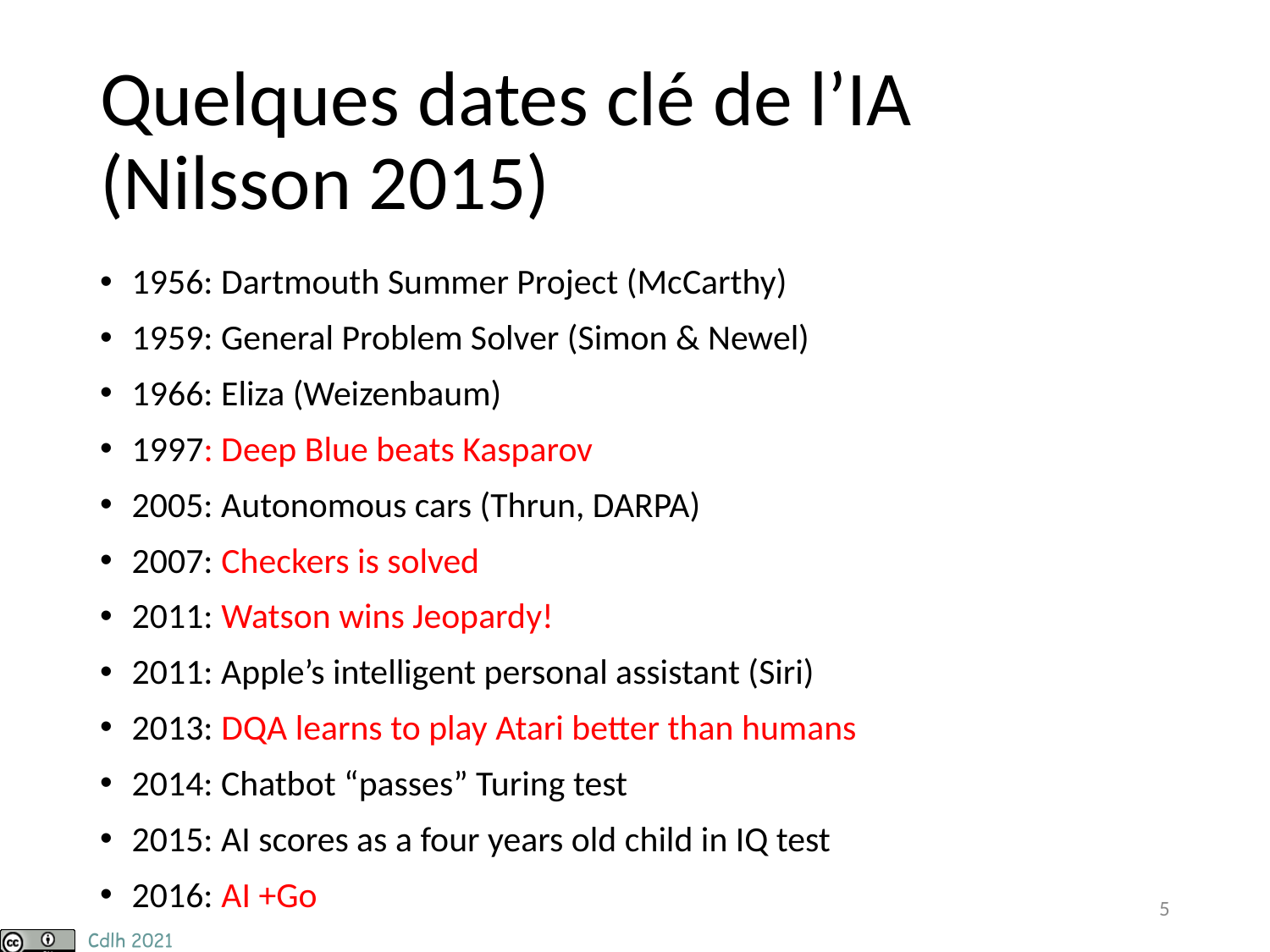

# Quelques dates clé de l’IA   (Nilsson 2015)
1956: Dartmouth Summer Project (McCarthy)
1959: General Problem Solver (Simon & Newel)
1966: Eliza (Weizenbaum)
1997: Deep Blue beats Kasparov
2005: Autonomous cars (Thrun, DARPA)
2007: Checkers is solved
2011: Watson wins Jeopardy!
2011: Apple’s intelligent personal assistant (Siri)
2013: DQA learns to play Atari better than humans
2014: Chatbot “passes” Turing test
2015: AI scores as a four years old child in IQ test
2016: AI +Go
5